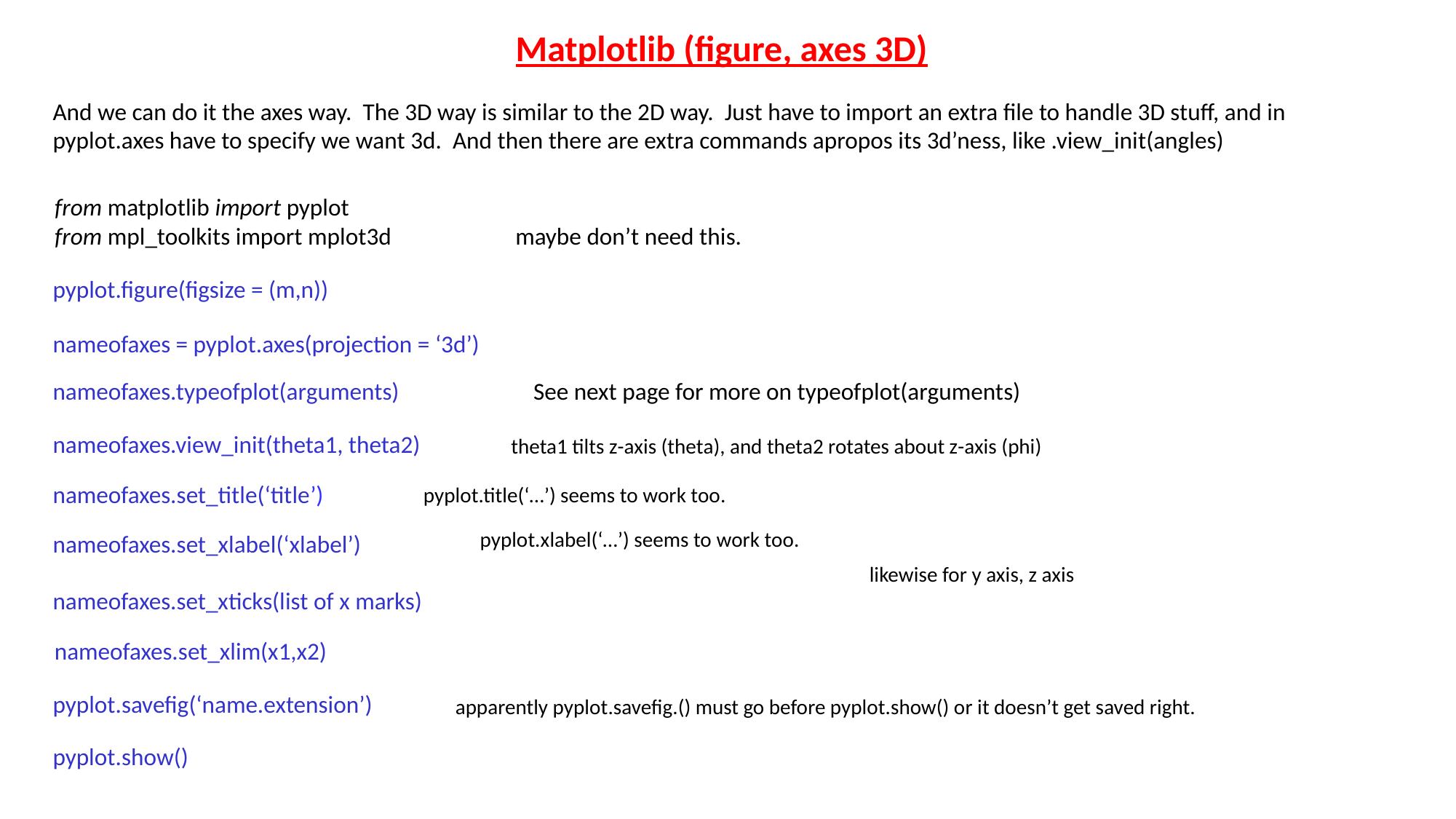

Matplotlib (figure, axes 3D)
And we can do it the axes way.  The 3D way is similar to the 2D way.  Just have to import an extra file to handle 3D stuff, and in pyplot.axes have to specify we want 3d.  And then there are extra commands apropos its 3d’ness, like .view_init(angles)
from matplotlib import pyplot
from mpl_toolkits import mplot3d
maybe don’t need this.
pyplot.figure(figsize = (m,n))
nameofaxes = pyplot.axes(projection = ‘3d’)
nameofaxes.typeofplot(arguments)
See next page for more on typeofplot(arguments)
nameofaxes.view_init(theta1, theta2)
theta1 tilts z-axis (theta), and theta2 rotates about z-axis (phi)
nameofaxes.set_title(‘title’)
pyplot.title(‘…’) seems to work too.
pyplot.xlabel(‘…’) seems to work too.
nameofaxes.set_xlabel(‘xlabel’)
likewise for y axis, z axis
nameofaxes.set_xticks(list of x marks)
nameofaxes.set_xlim(x1,x2)
pyplot.savefig(‘name.extension’)
apparently pyplot.savefig.() must go before pyplot.show() or it doesn’t get saved right.
pyplot.show()